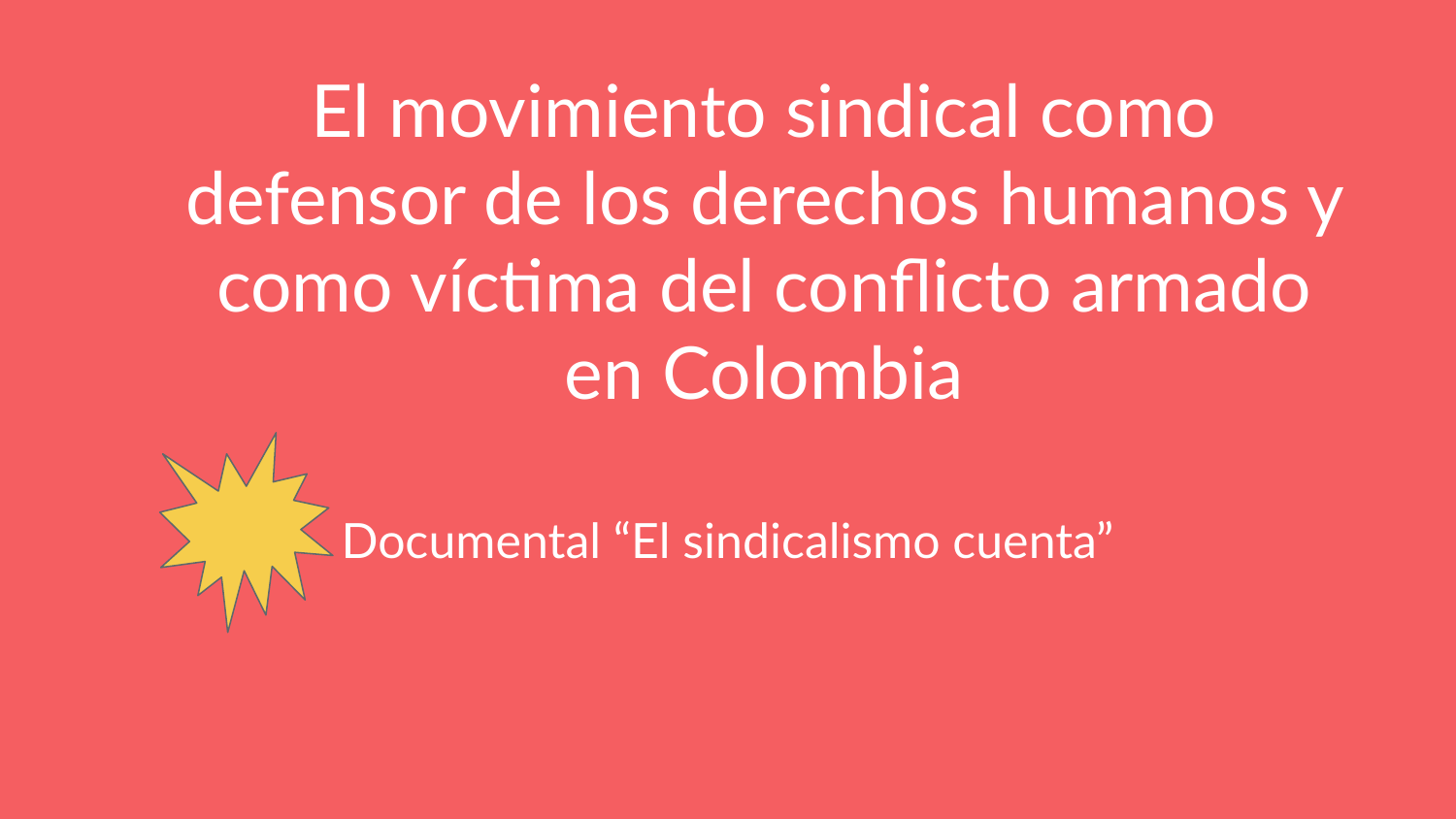

# El movimiento sindical como defensor de los derechos humanos y como víctima del conflicto armado en Colombia

Documental “El sindicalismo cuenta”